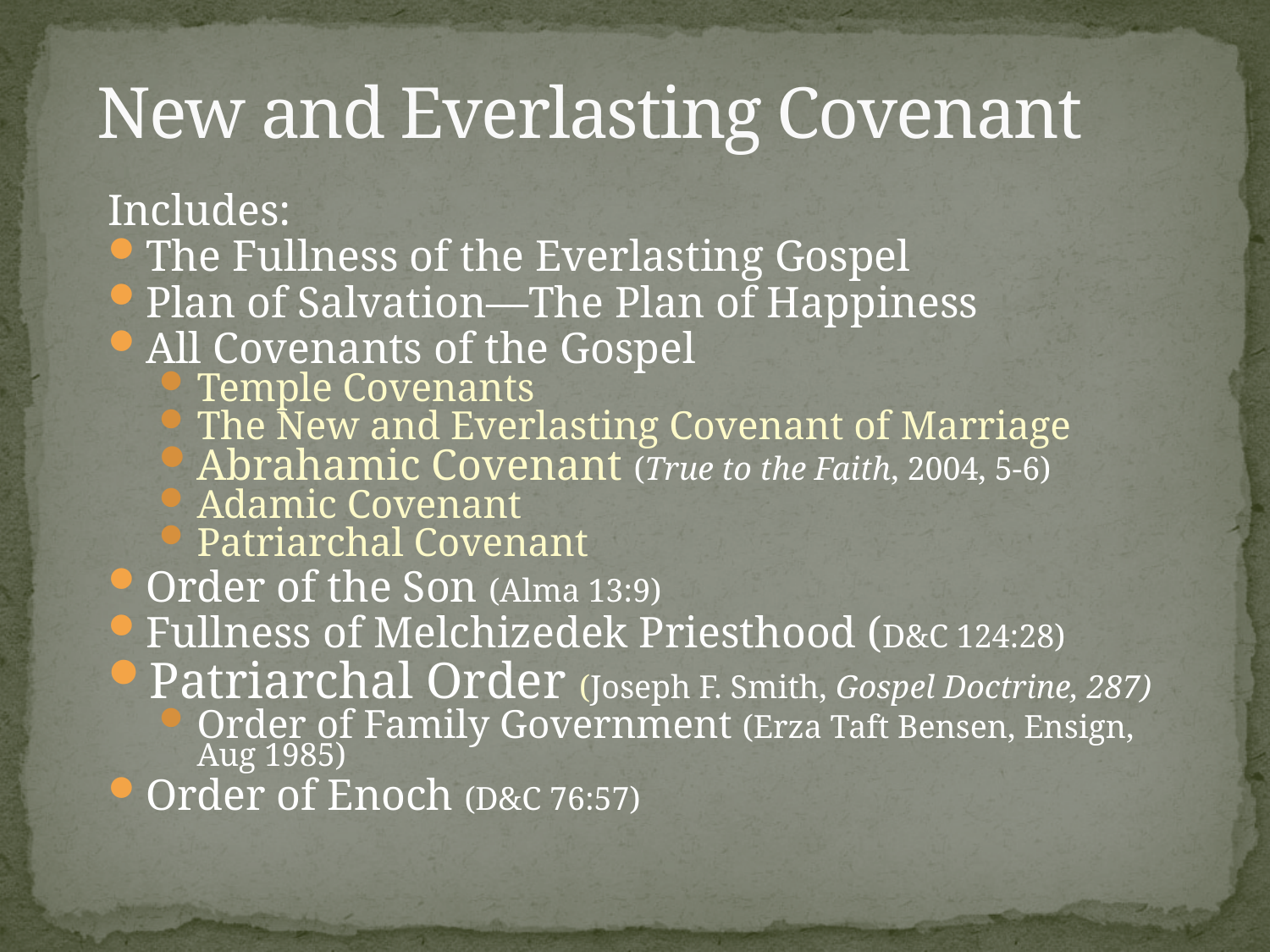

# New and Everlasting Covenant
Includes:
The Fullness of the Everlasting Gospel
Plan of Salvation—The Plan of Happiness
All Covenants of the Gospel
Temple Covenants
The New and Everlasting Covenant of Marriage
Abrahamic Covenant (True to the Faith, 2004, 5-6)
Adamic Covenant
Patriarchal Covenant
Order of the Son (Alma 13:9)
Fullness of Melchizedek Priesthood (D&C 124:28)
Patriarchal Order (Joseph F. Smith, Gospel Doctrine, 287)
Order of Family Government (Erza Taft Bensen, Ensign, Aug 1985)
Order of Enoch (D&C 76:57)